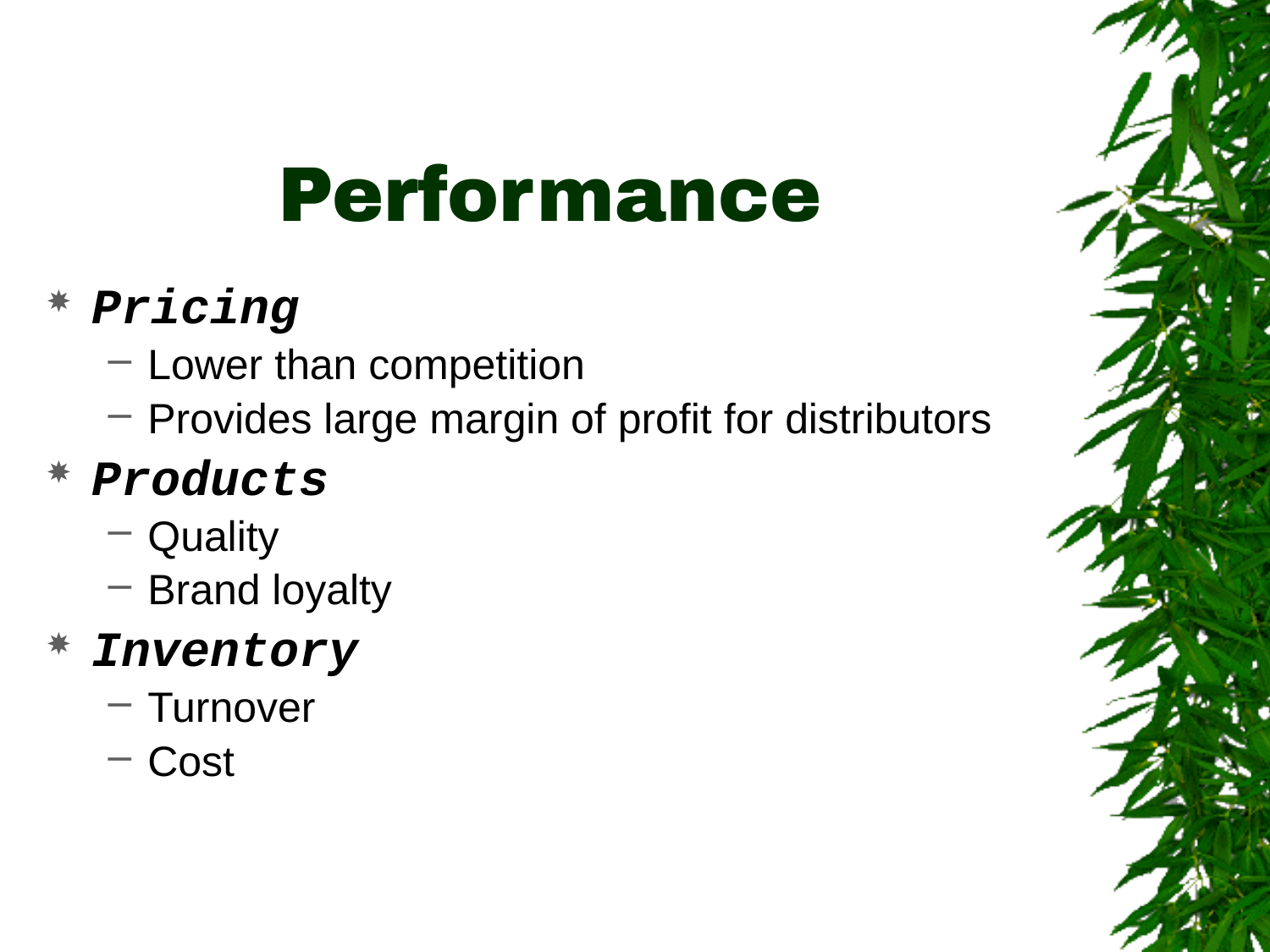

# Performance
Pricing
Lower than competition
Provides large margin of profit for distributors
Products
Quality
Brand loyalty
Inventory
Turnover
Cost